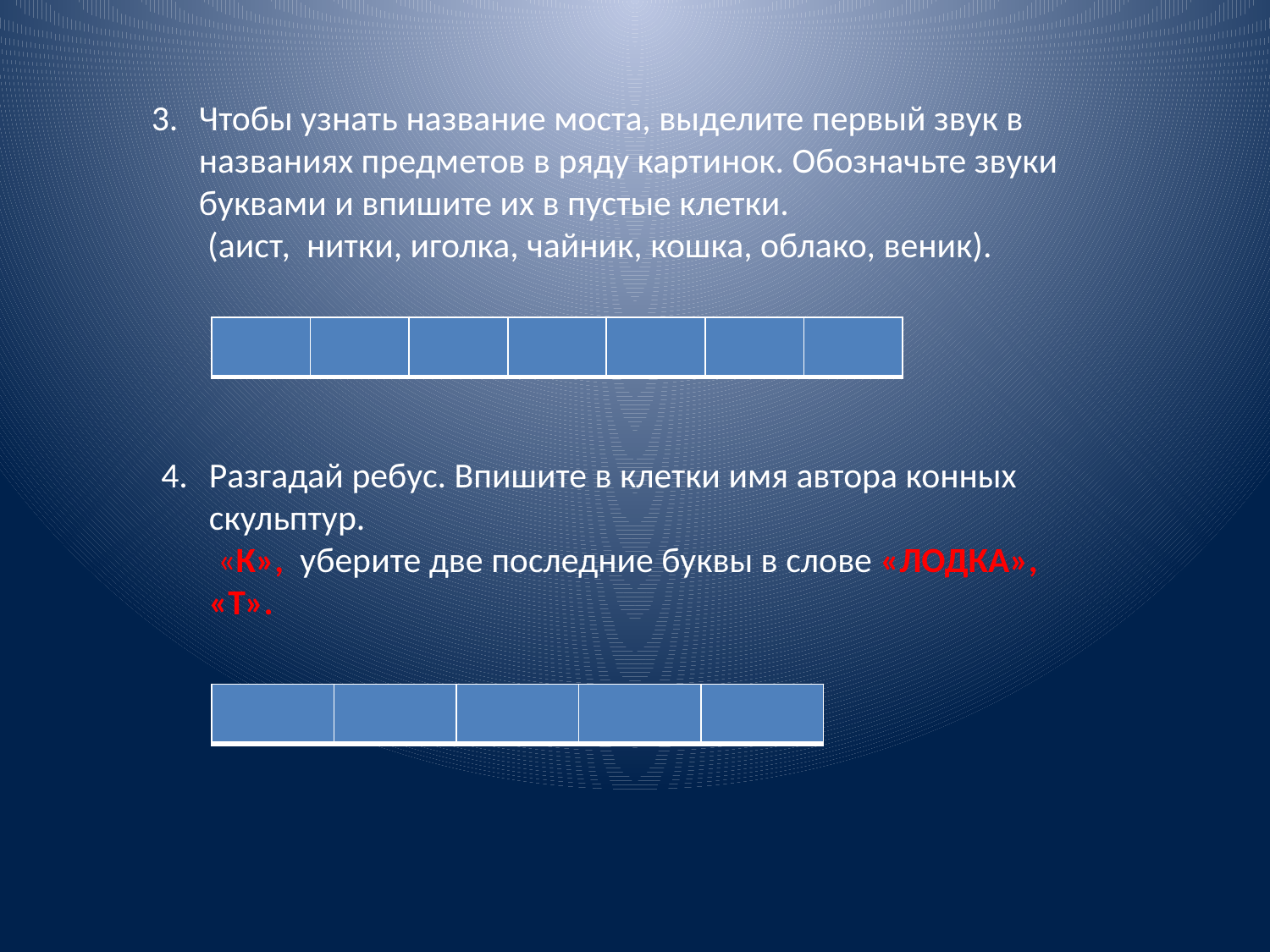

Чтобы узнать название моста, выделите первый звук в названиях предметов в ряду картинок. Обозначьте звуки буквами и впишите их в пустые клетки.
       (аист,  нитки, иголка, чайник, кошка, облако, веник).
|  |  |  |  |  |  |  |
| --- | --- | --- | --- | --- | --- | --- |
Разгадай ребус. Впишите в клетки имя автора конных скульптур.
       «К»,  уберите две последние буквы в слове «ЛОДКА»,  «Т».
|  |  |  |  |  |
| --- | --- | --- | --- | --- |